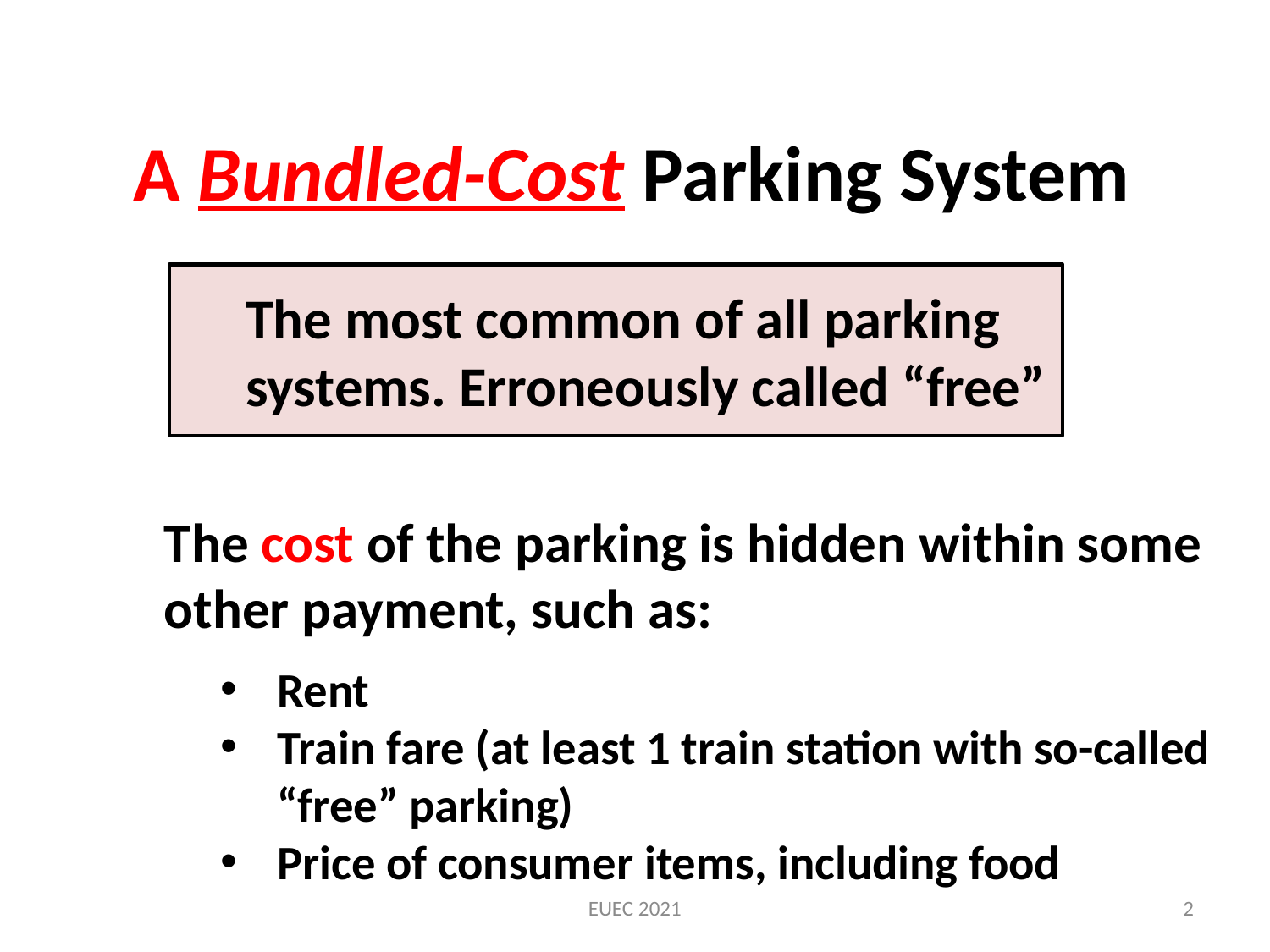

# A Bundled-Cost Parking System
The most common of all parking systems. Erroneously called “free”
The cost of the parking is hidden within some other payment, such as:

Rent
Train fare (at least 1 train station with so-called “free” parking)
Price of consumer items, including food
EUEC 2021
2